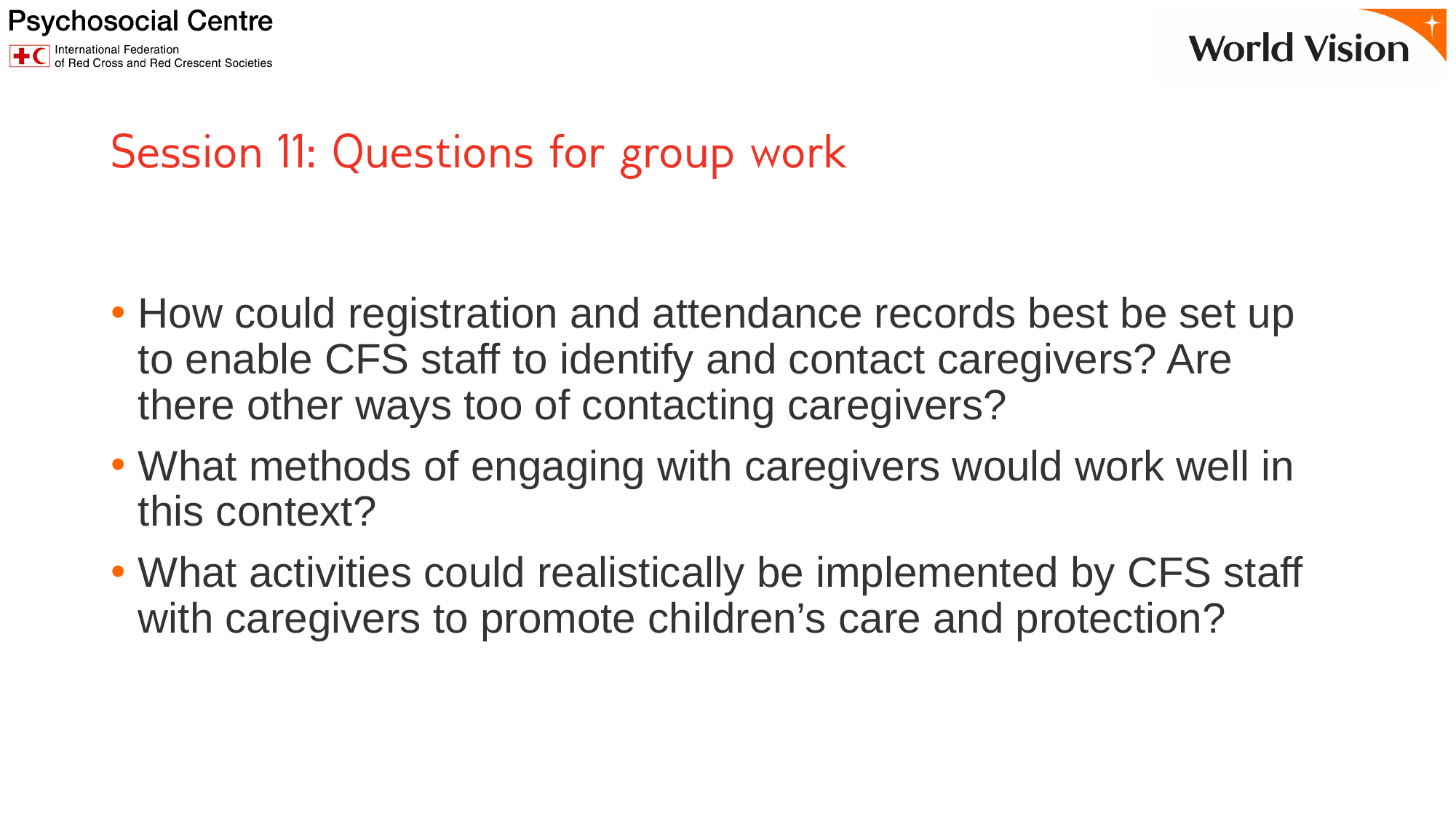

# Session 11: Questions for group work
How could registration and attendance records best be set up to enable CFS staff to identify and contact caregivers? Are there other ways too of contacting caregivers?
What methods of engaging with caregivers would work well in this context?
What activities could realistically be implemented by CFS staff with caregivers to promote children’s care and protection?